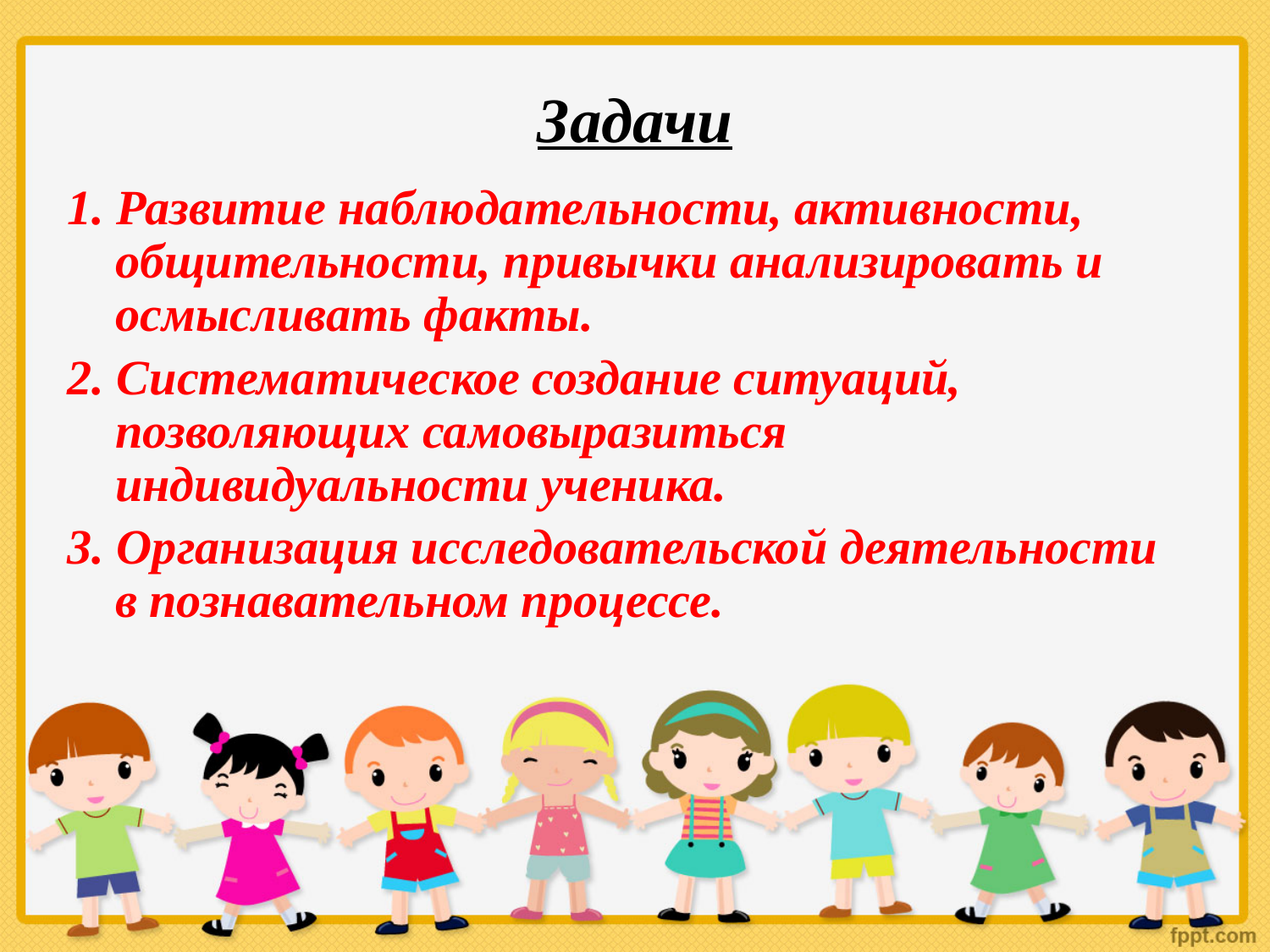

# Задачи
1. Развитие наблюдательности, активности, общительности, привычки анализировать и осмысливать факты.
2. Систематическое создание ситуаций, позволяющих самовыразиться индивидуальности ученика.
3. Организация исследовательской деятельности в познавательном процессе.